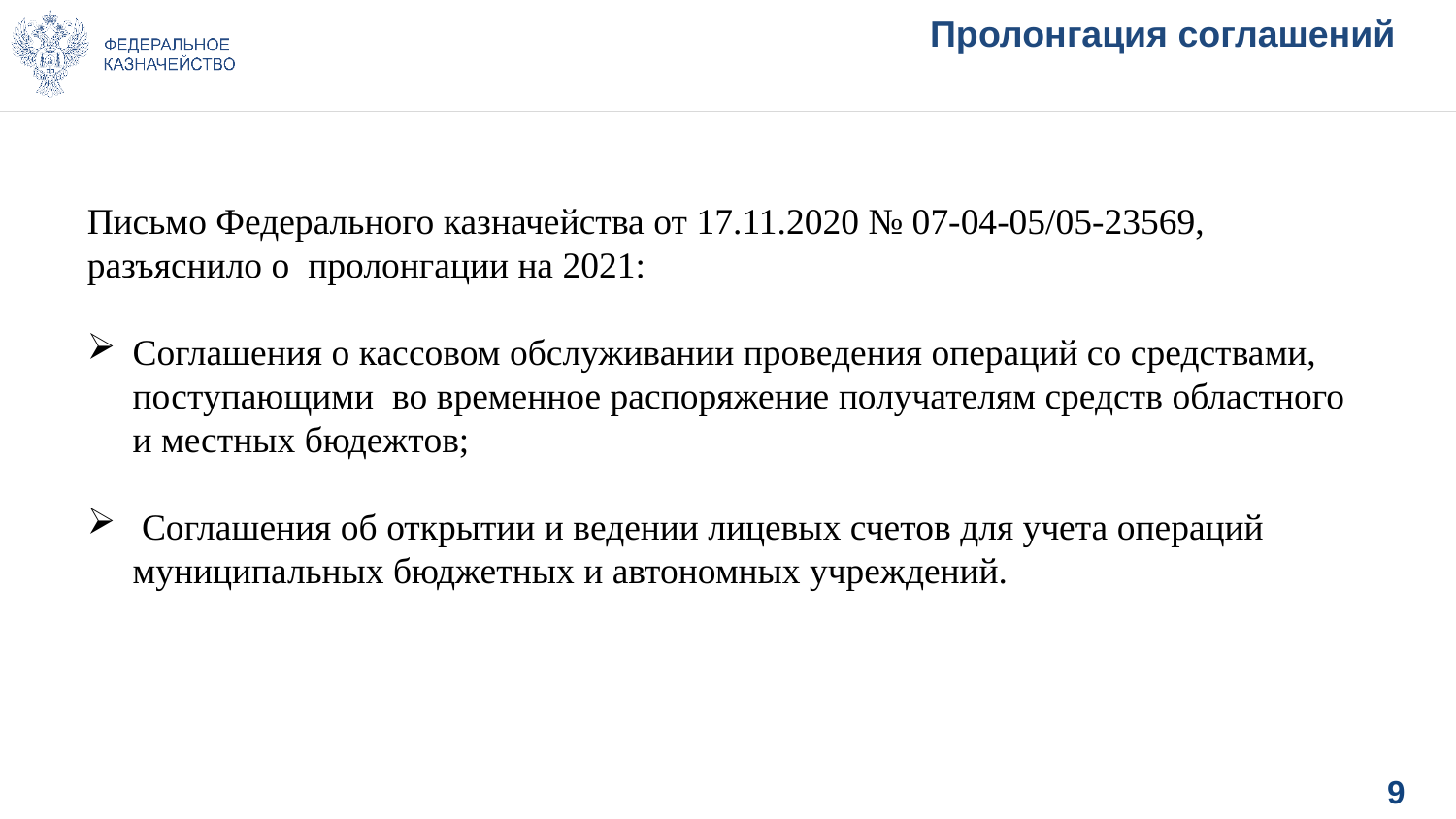

Пролонгация соглашений
Письмо Федерального казначейства от 17.11.2020 № 07-04-05/05-23569,  разъяснило о  пролонгации на 2021:

Соглашения о кассовом обслуживании проведения операций со средствами, поступающими  во временное распоряжение получателям средств областного и местных бюдежтов;

 Соглашения об открытии и ведении лицевых счетов для учета операций муниципальных бюджетных и автономных учреждений.
9